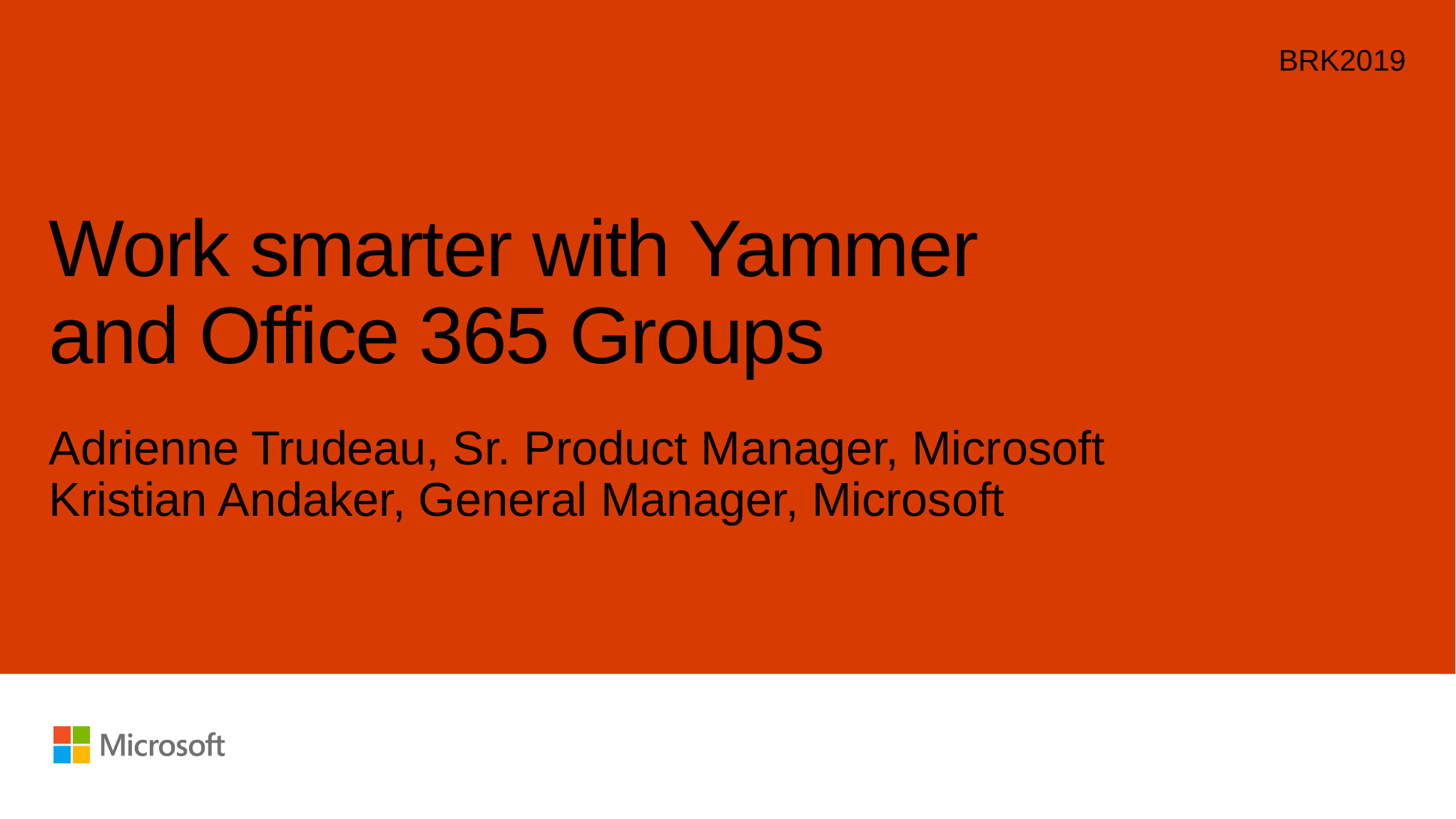

BRK2019
# Work smarter with Yammer and Office 365 Groups
Adrienne Trudeau, Sr. Product Manager, Microsoft
Kristian Andaker, General Manager, Microsoft